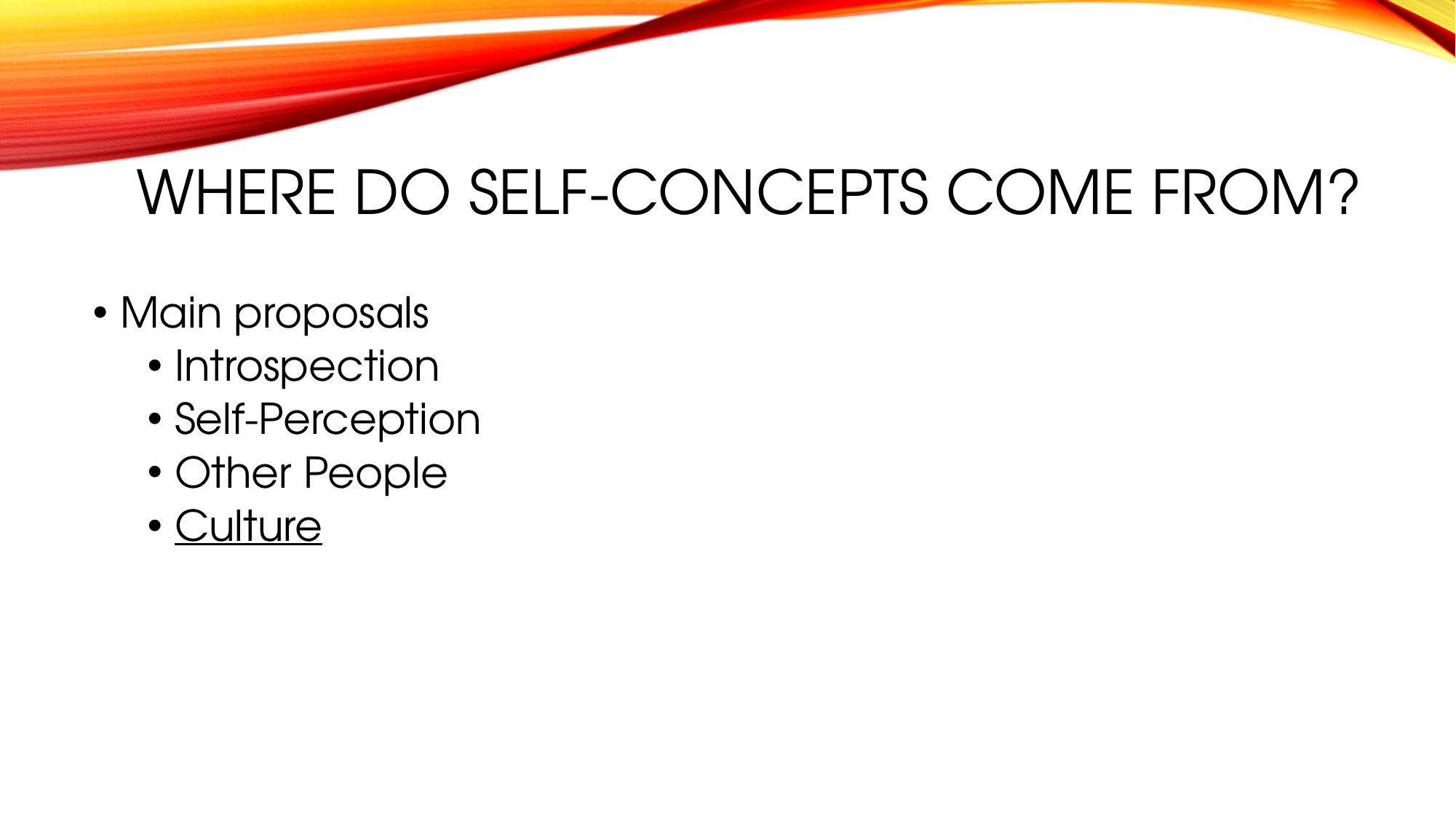

# Where do self-concepts come from?
Main proposals
Introspection
Self-Perception
Other People
Culture